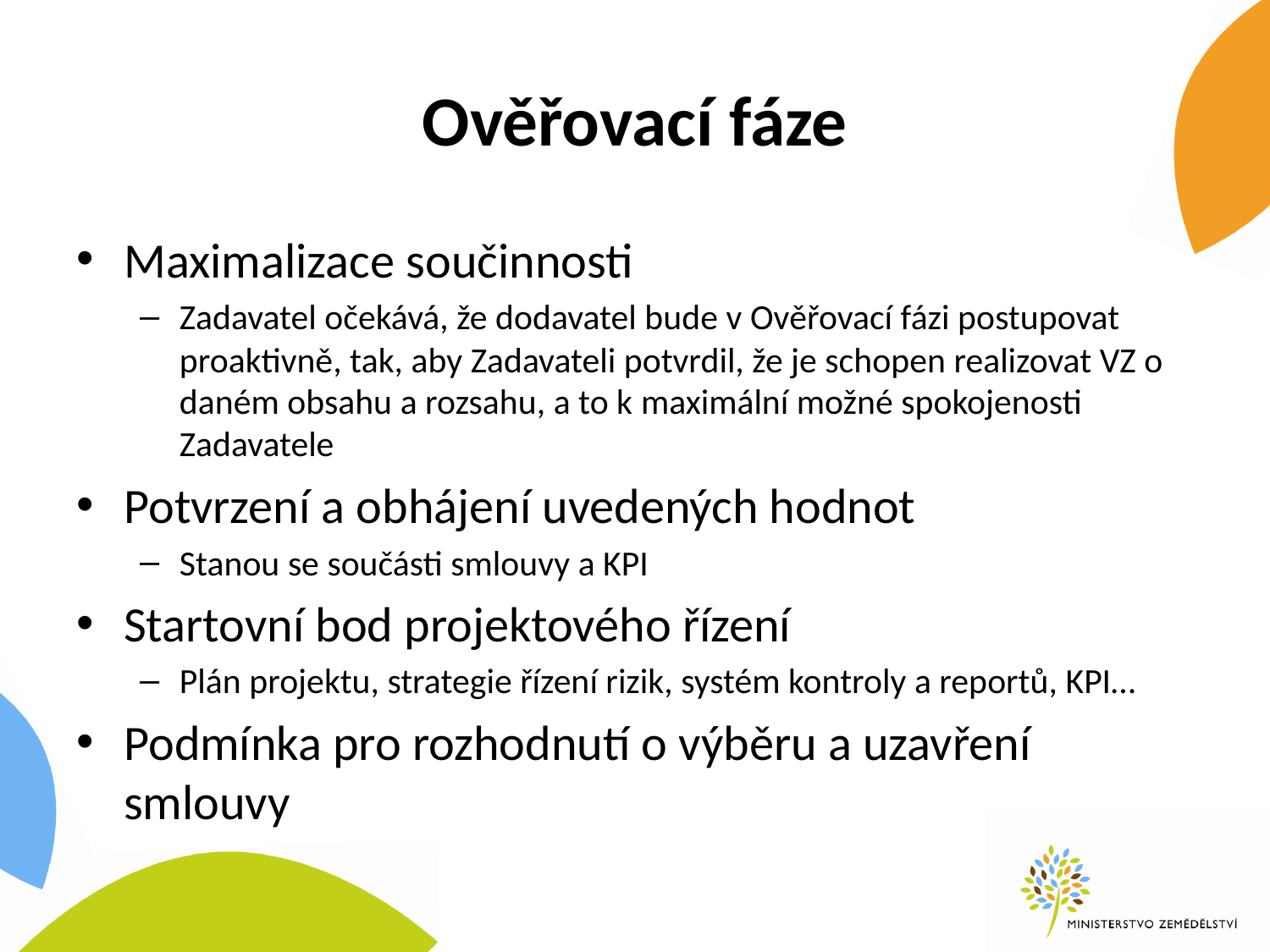

# Ověřovací fáze
Maximalizace součinnosti
Zadavatel očekává, že dodavatel bude v Ověřovací fázi postupovat proaktivně, tak, aby Zadavateli potvrdil, že je schopen realizovat VZ o daném obsahu a rozsahu, a to k maximální možné spokojenosti Zadavatele
Potvrzení a obhájení uvedených hodnot
Stanou se součásti smlouvy a KPI
Startovní bod projektového řízení
Plán projektu, strategie řízení rizik, systém kontroly a reportů, KPI…
Podmínka pro rozhodnutí o výběru a uzavření smlouvy